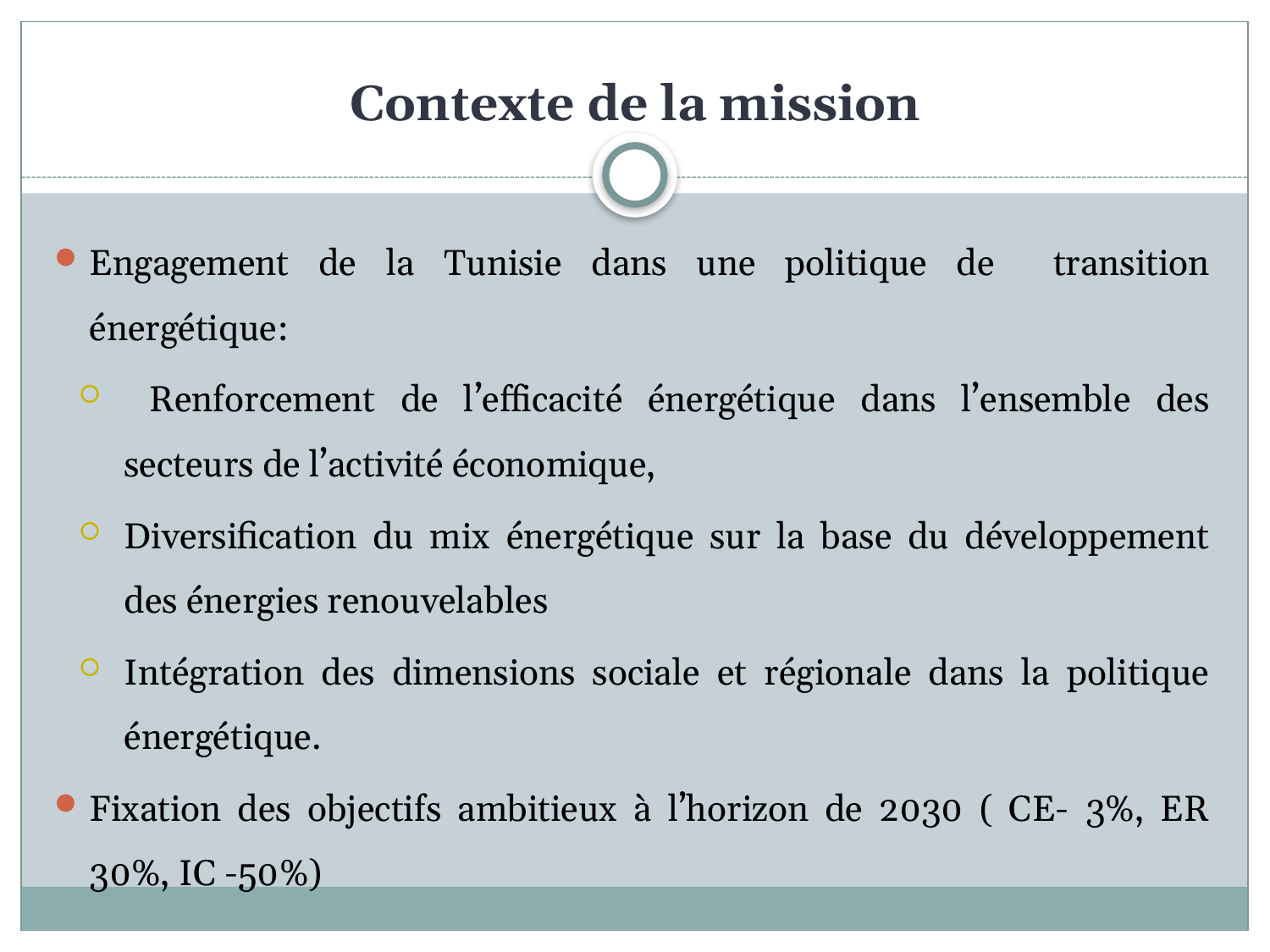

# Contexte de la mission
Engagement de la Tunisie dans une politique de  transition énergétique:
 Renforcement de l’efficacité énergétique dans l’ensemble des secteurs de l’activité économique,
Diversification du mix énergétique sur la base du développement des énergies renouvelables
Intégration des dimensions sociale et régionale dans la politique énergétique.
Fixation des objectifs ambitieux à l’horizon de 2030 ( CE- 3%, ER 30%, IC -50%)